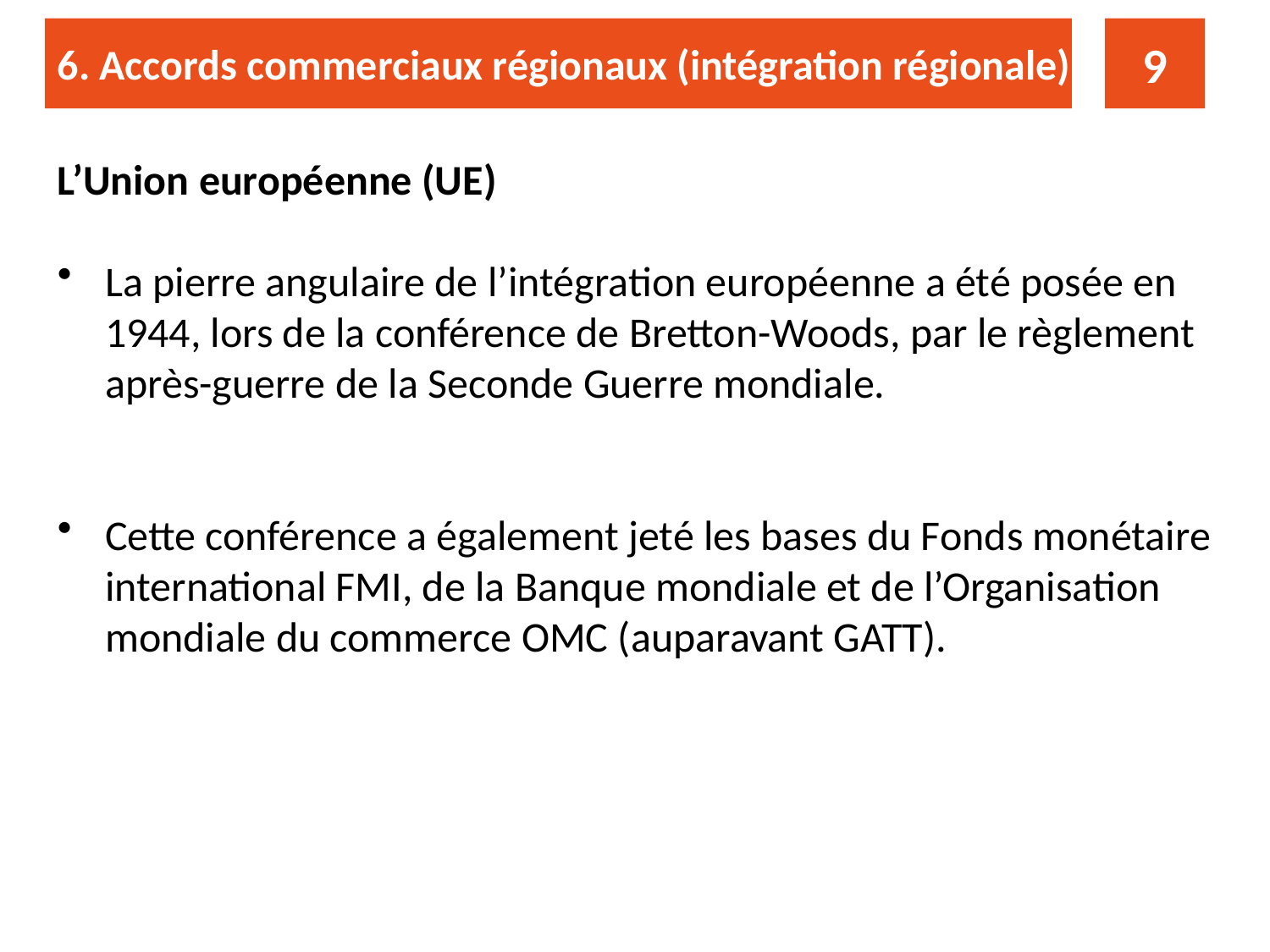

6. Accords commerciaux régionaux (intégration régionale)
9
L’Union européenne (UE)

La pierre angulaire de l’intégration européenne a été posée en 1944, lors de la conférence de Bretton-Woods, par le règlement après-guerre de la Seconde Guerre mondiale.

Cette conférence a également jeté les bases du Fonds monétaire international FMI, de la Banque mondiale et de l’Organisation mondiale du commerce OMC (auparavant GATT).